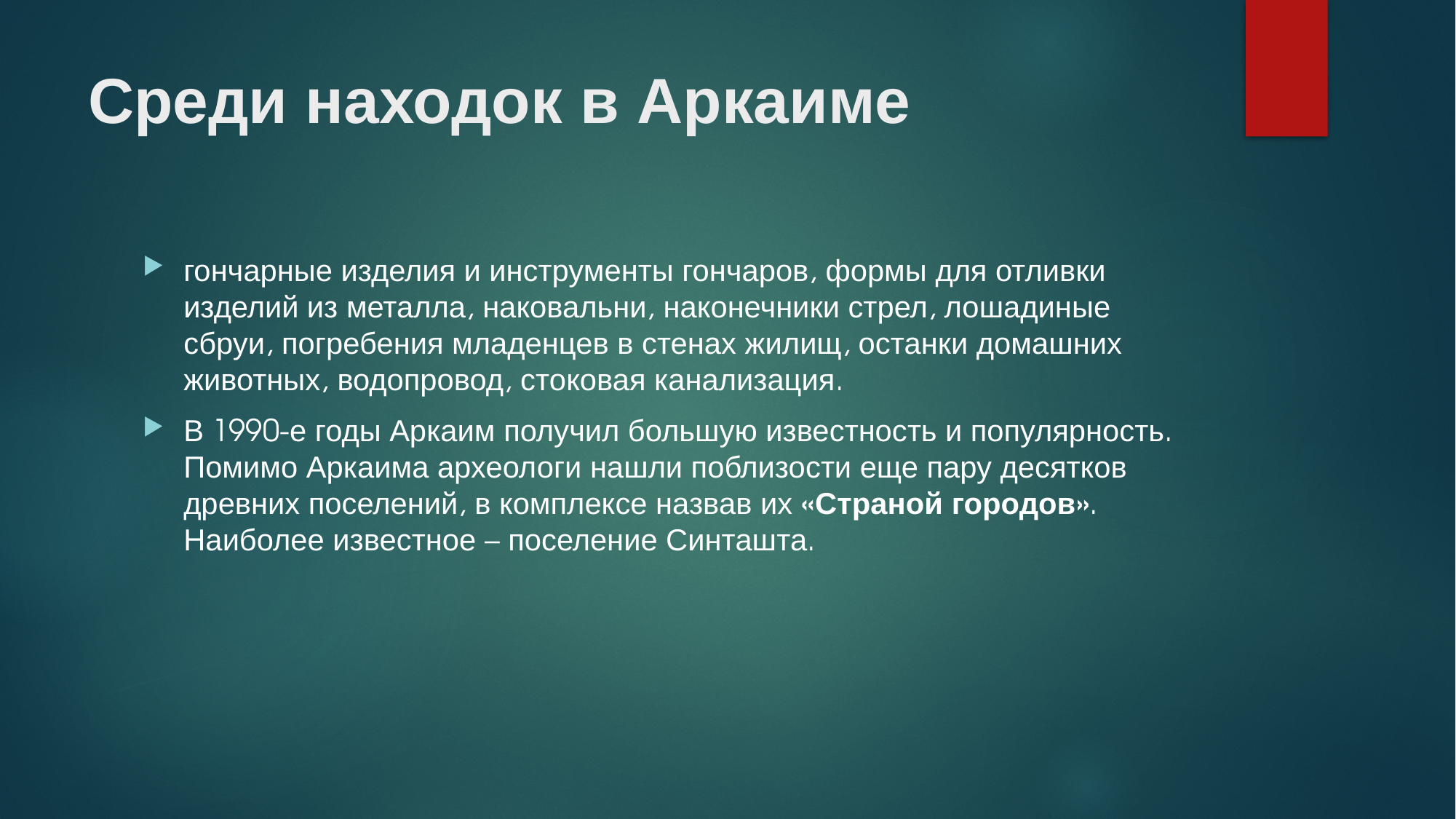

# Среди находок в Аркаиме
гончарные изделия и инструменты гончаров, формы для отливки изделий из металла, наковальни, наконечники стрел, лошадиные сбруи, погребения младенцев в стенах жилищ, останки домашних животных, водопровод, стоковая канализация.
В 1990-е годы Аркаим получил большую известность и популярность. Помимо Аркаима археологи нашли поблизости еще пару десятков древних поселений, в комплексе назвав их «Страной городов». Наиболее известное – поселение Синташта.